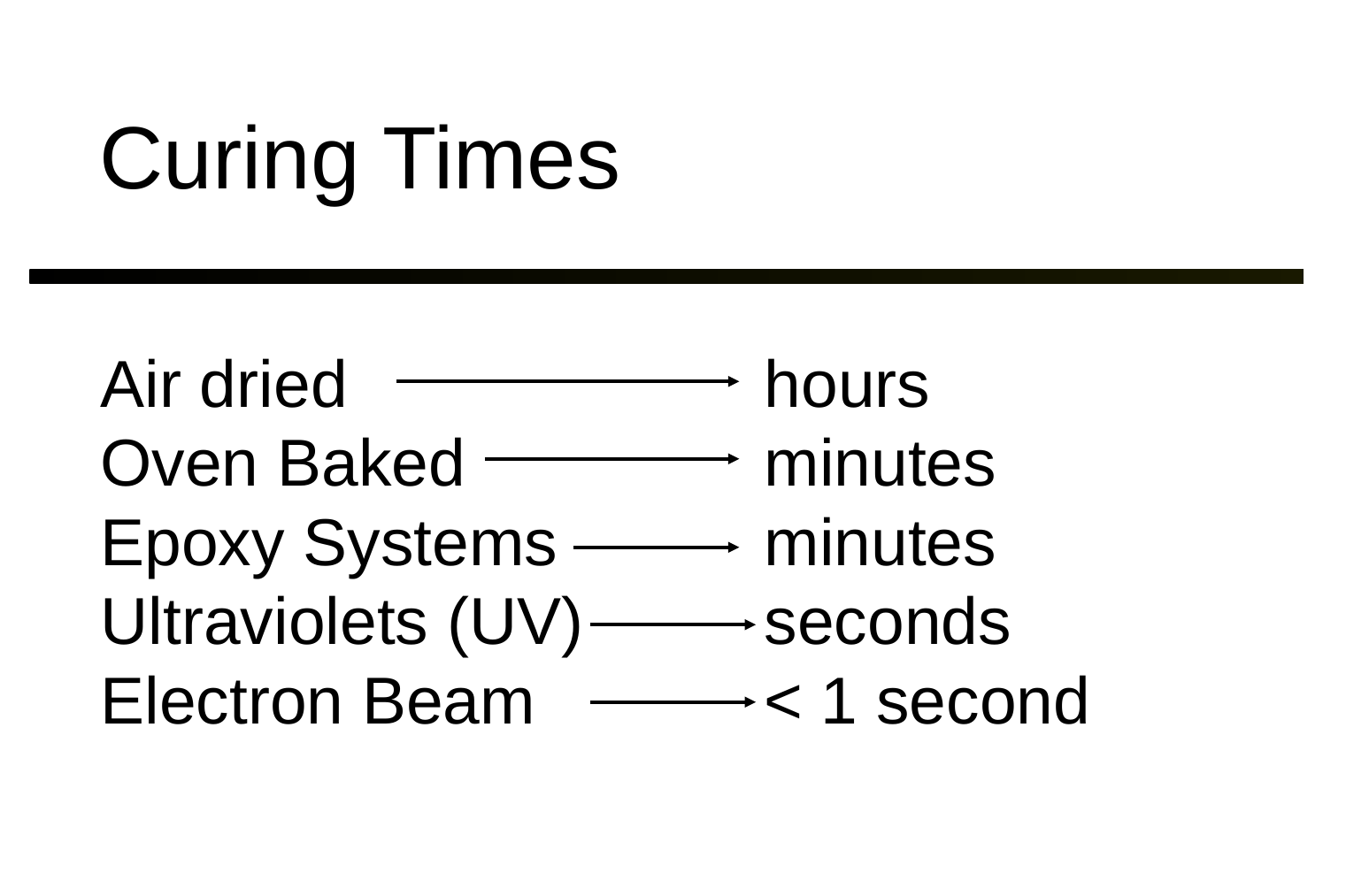

# Curing Times

Air dried				hours
Oven Baked			minutes
Epoxy Systems		minutes
Ultraviolets (UV)		seconds
Electron Beam		< 1 second